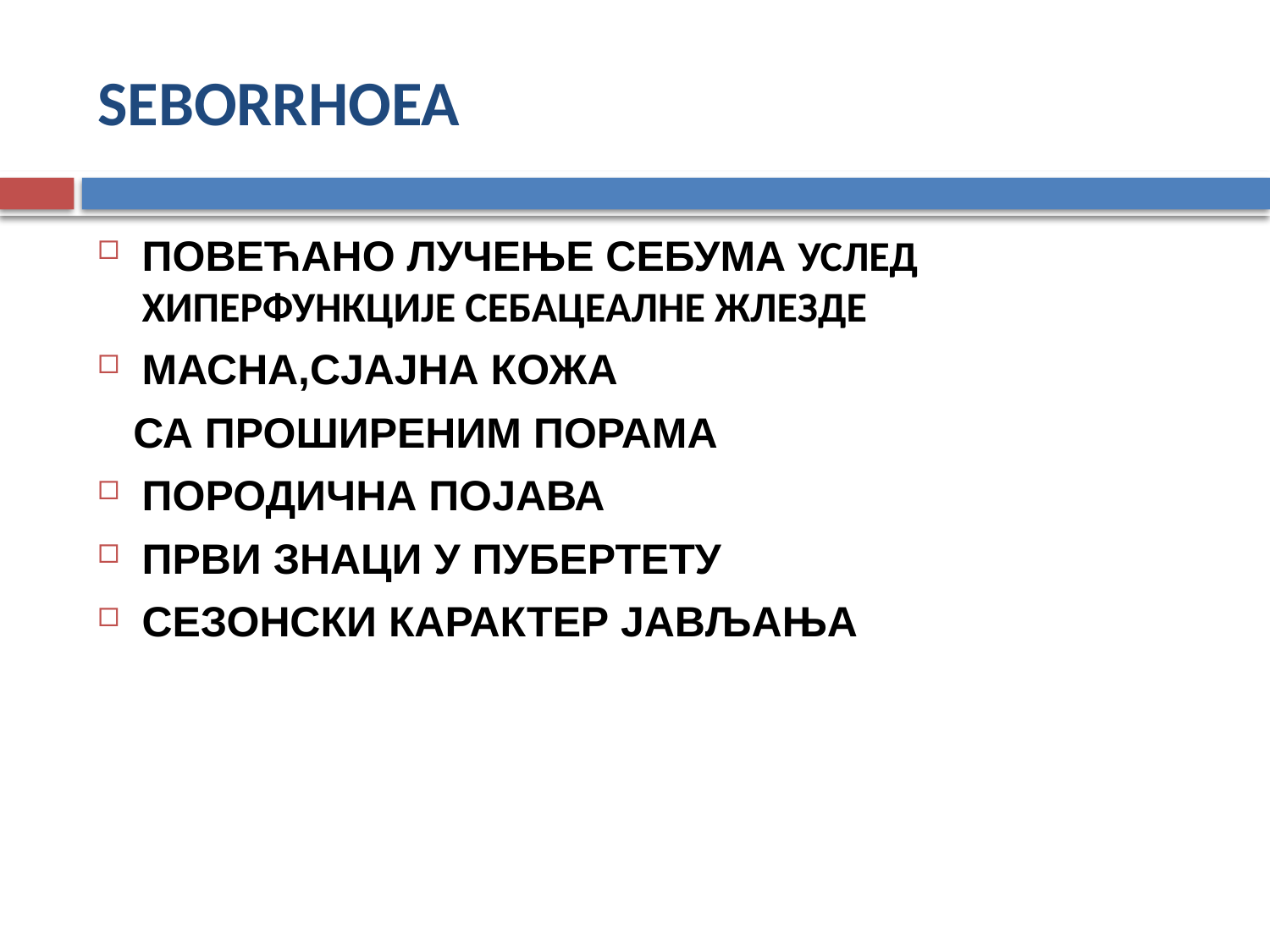

# SEBORRHOEA
ПОВЕЋАНО ЛУЧЕЊЕ СЕБУМА УСЛЕД ХИПЕРФУНКЦИЈЕ СЕБАЦЕАЛНЕ ЖЛЕЗДЕ
МАСНА,СЈАЈНА КОЖА
   СА ПРОШИРЕНИМ ПОРАМА
ПОРОДИЧНА ПОЈАВА
ПРВИ ЗНАЦИ У ПУБЕРТЕТУ
СЕЗОНСКИ КАРАКТЕР ЈАВЉАЊА